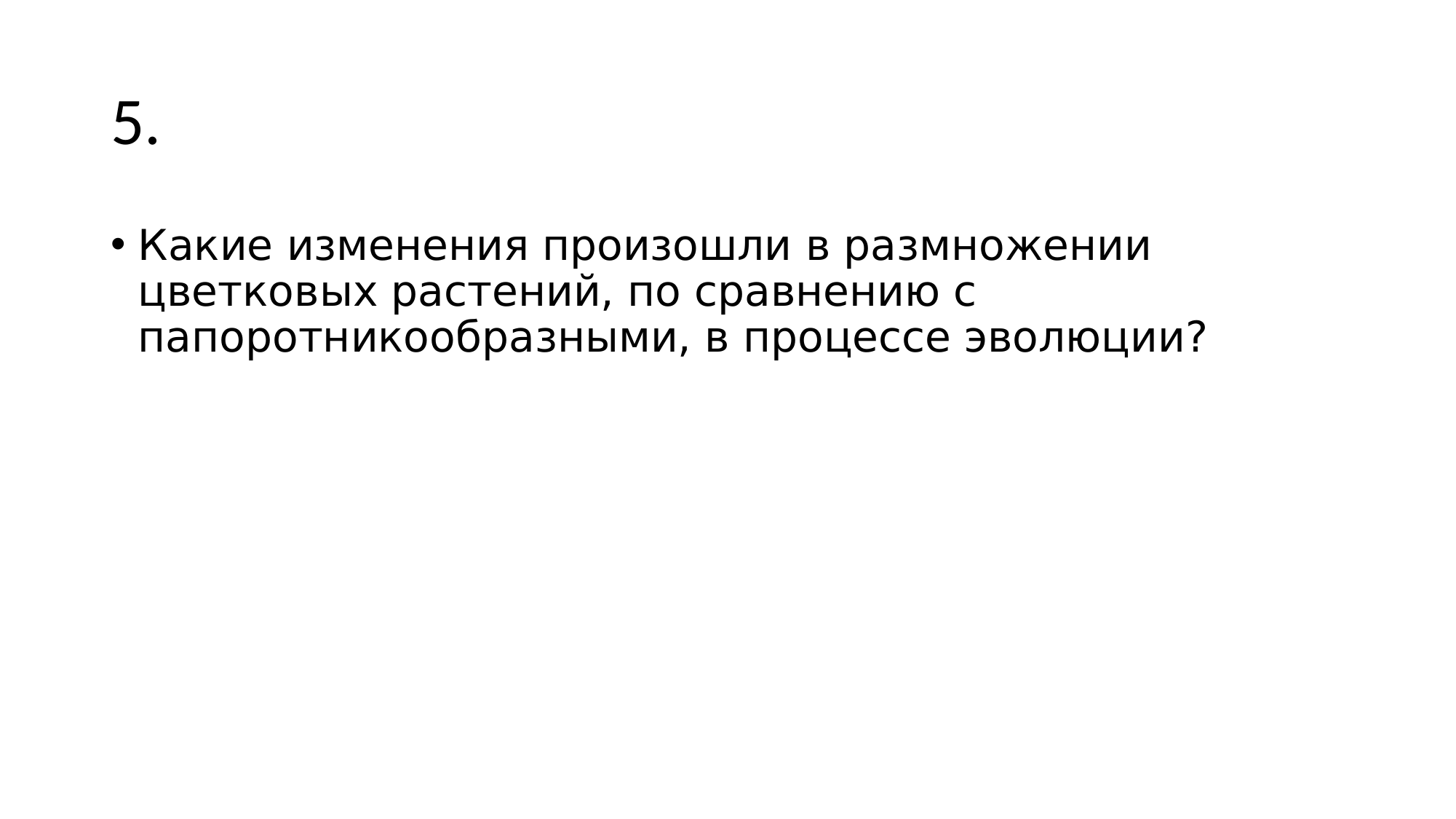

# 5.
Какие изменения произошли в размножении цветковых растений, по сравнению с папоротникообразными, в процессе эволюции?